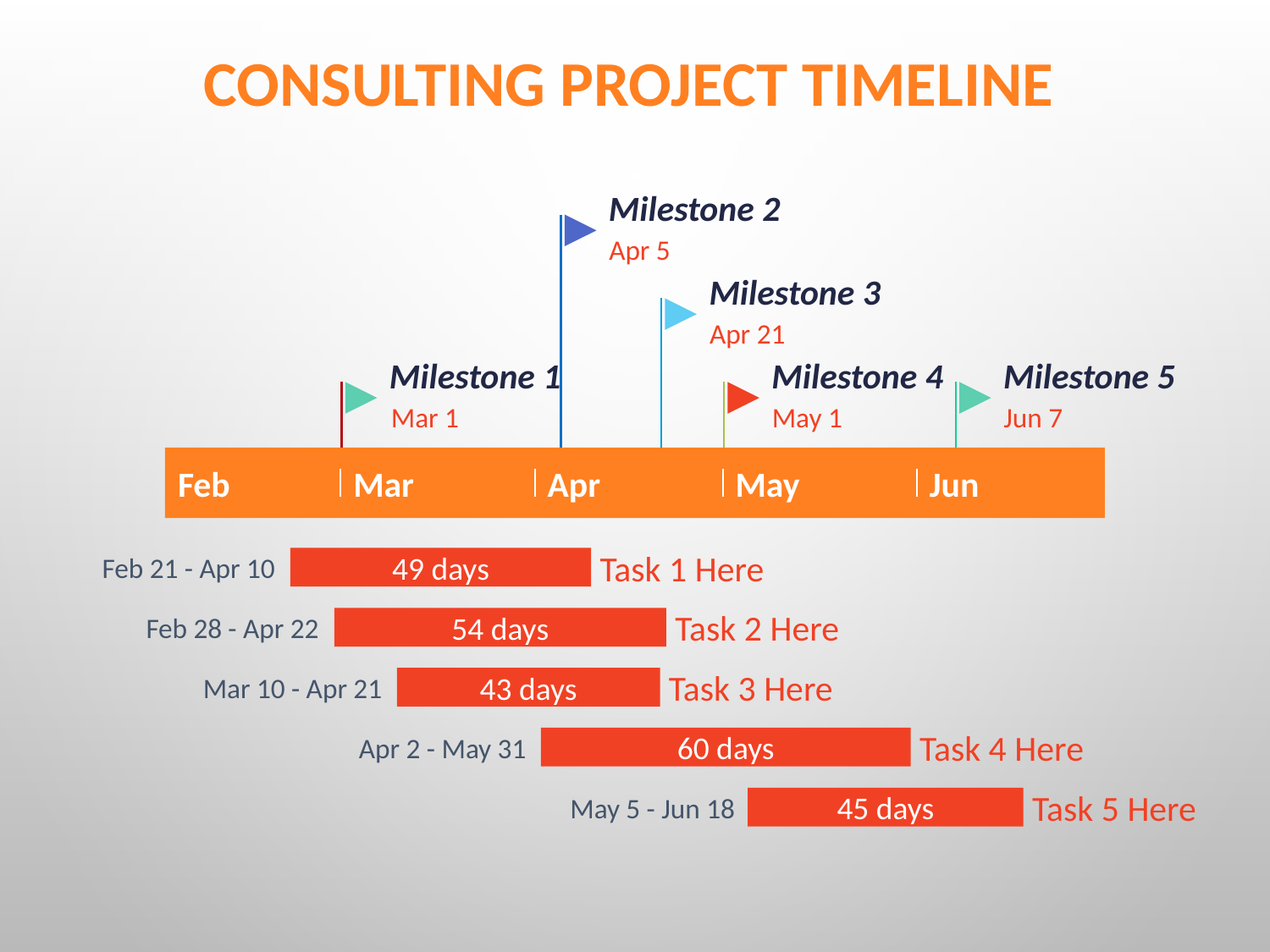

# Consulting Project Timeline
Milestone 2

Apr 5
Milestone 3

Apr 21
Milestone 1
Milestone 4
Milestone 5

Mar 1
May 1
Jun 7

Feb
Mar
Apr
May
Jun
Task 1 Here
49 days

Feb 21 - Apr 10
Task 2 Here
54 days

Feb 28 - Apr 22
Task 3 Here
43 days

Mar 10 - Apr 21
Task 4 Here
60 days

Apr 2 - May 31
Task 5 Here
45 days

May 5 - Jun 18